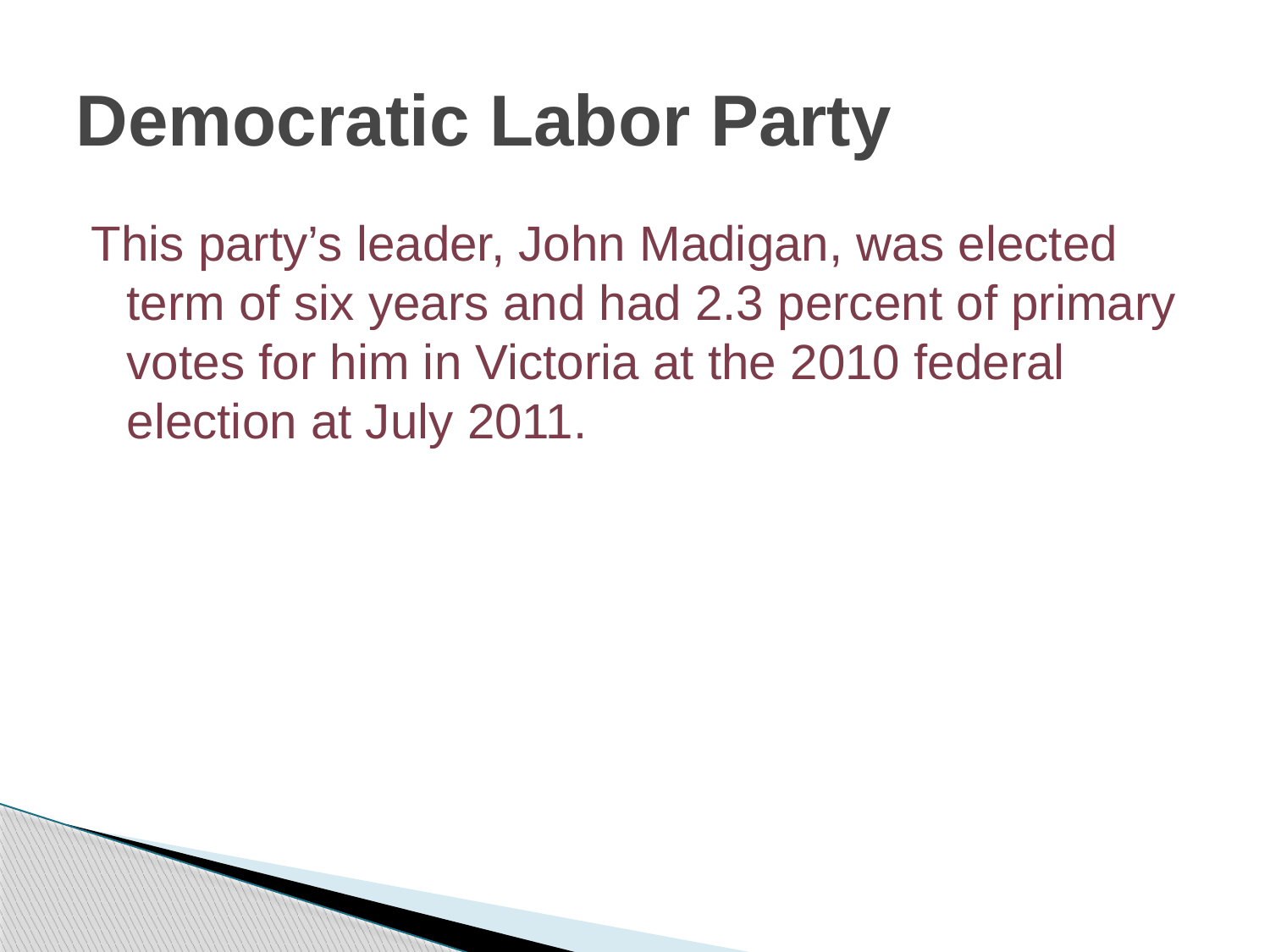

# Democratic Labor Party
This party’s leader, John Madigan, was elected term of six years and had 2.3 percent of primary votes for him in Victoria at the 2010 federal election at July 2011.